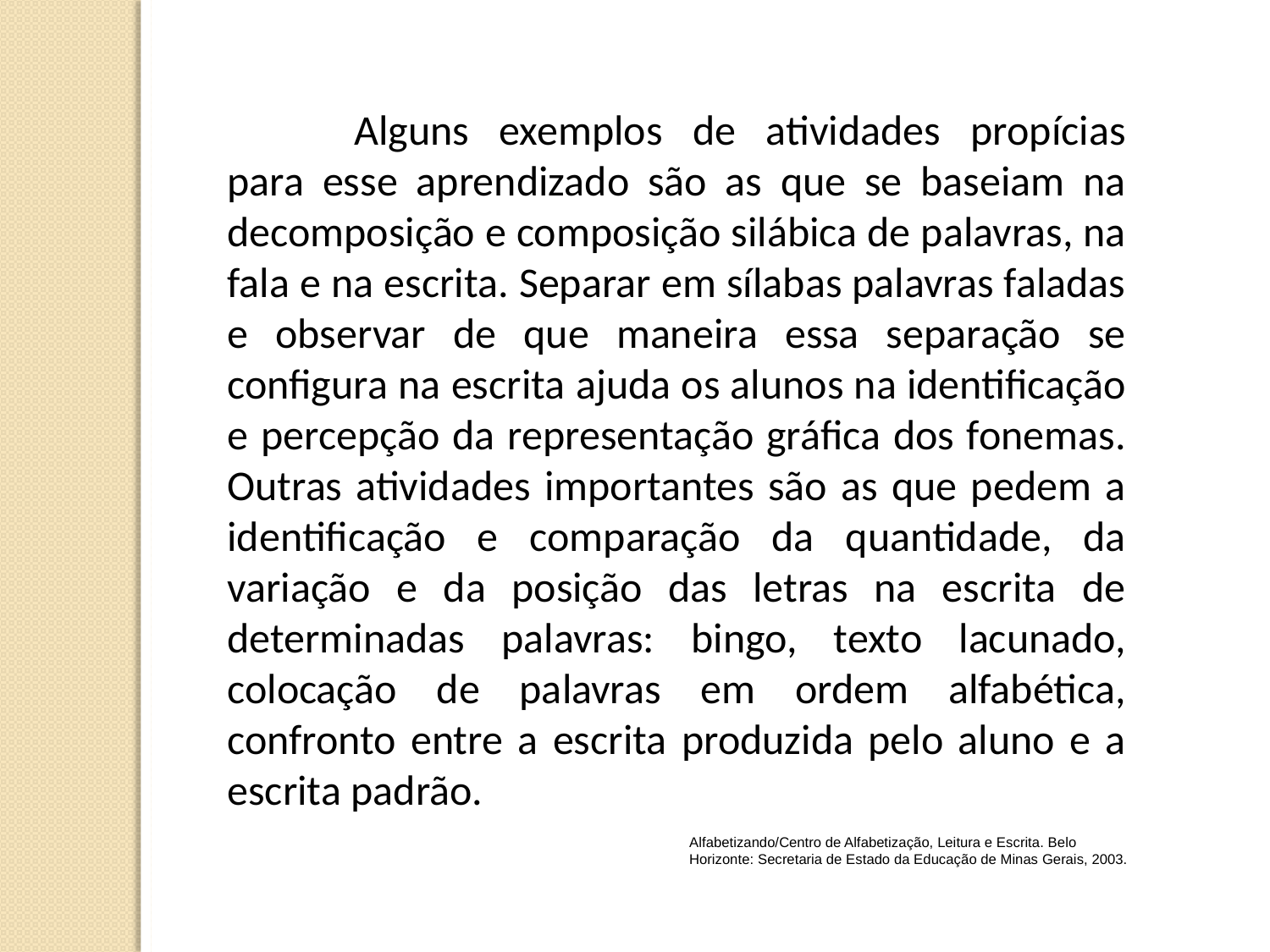

Alguns exemplos de atividades propícias para esse aprendizado são as que se baseiam na decomposição e composição silábica de palavras, na fala e na escrita. Separar em sílabas palavras faladas e observar de que maneira essa separação se configura na escrita ajuda os alunos na identificação e percepção da representação gráfica dos fonemas. Outras atividades importantes são as que pedem a identificação e comparação da quantidade, da variação e da posição das letras na escrita de determinadas palavras: bingo, texto lacunado, colocação de palavras em ordem alfabética, confronto entre a escrita produzida pelo aluno e a escrita padrão.
Alfabetizando/Centro de Alfabetização, Leitura e Escrita. Belo
Horizonte: Secretaria de Estado da Educação de Minas Gerais, 2003.